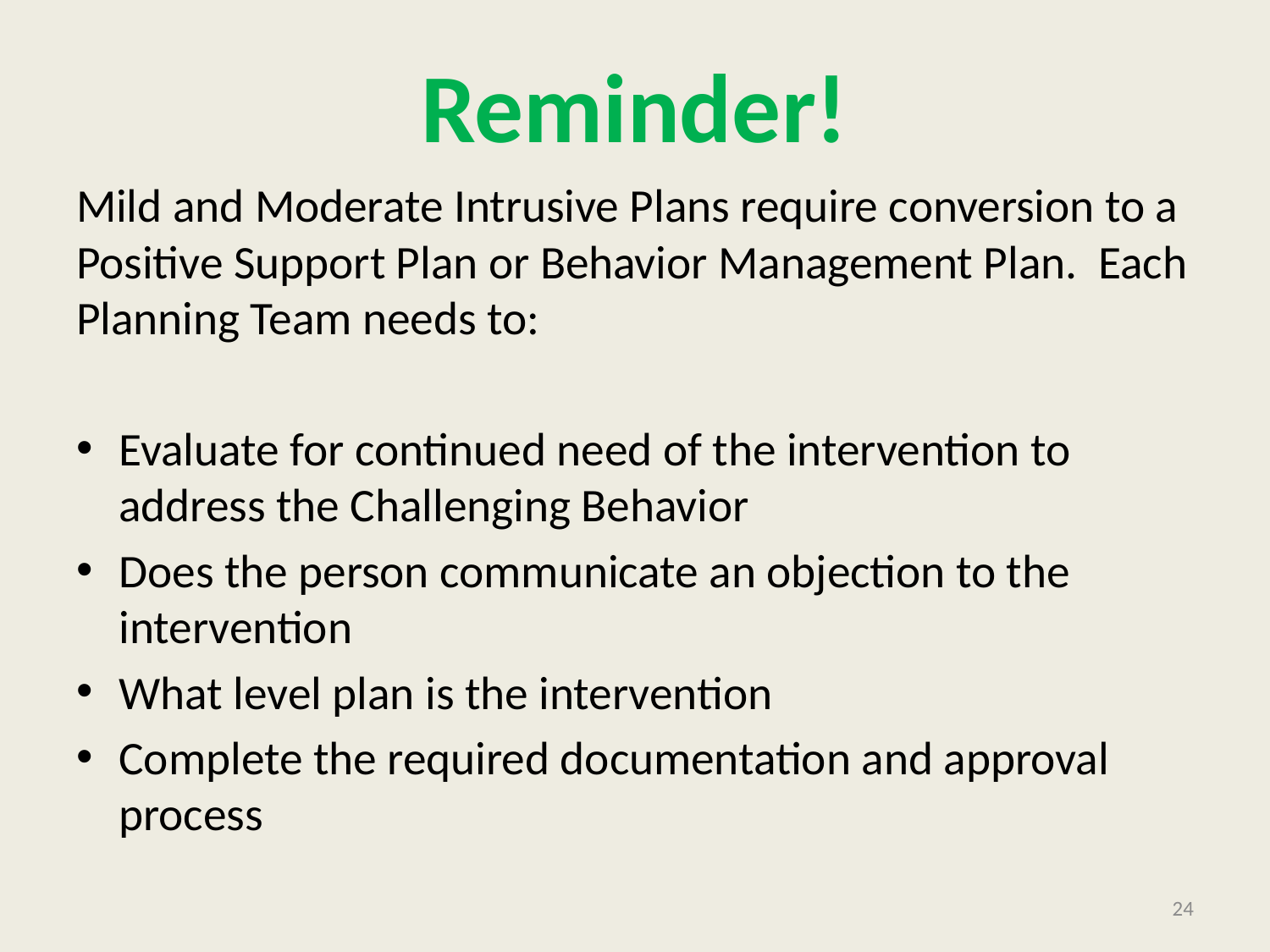

# Reminder!
Mild and Moderate Intrusive Plans require conversion to a Positive Support Plan or Behavior Management Plan.  Each Planning Team needs to:

Evaluate for continued need of the intervention to address the Challenging Behavior
Does the person communicate an objection to the intervention
What level plan is the intervention
Complete the required documentation and approval process
24